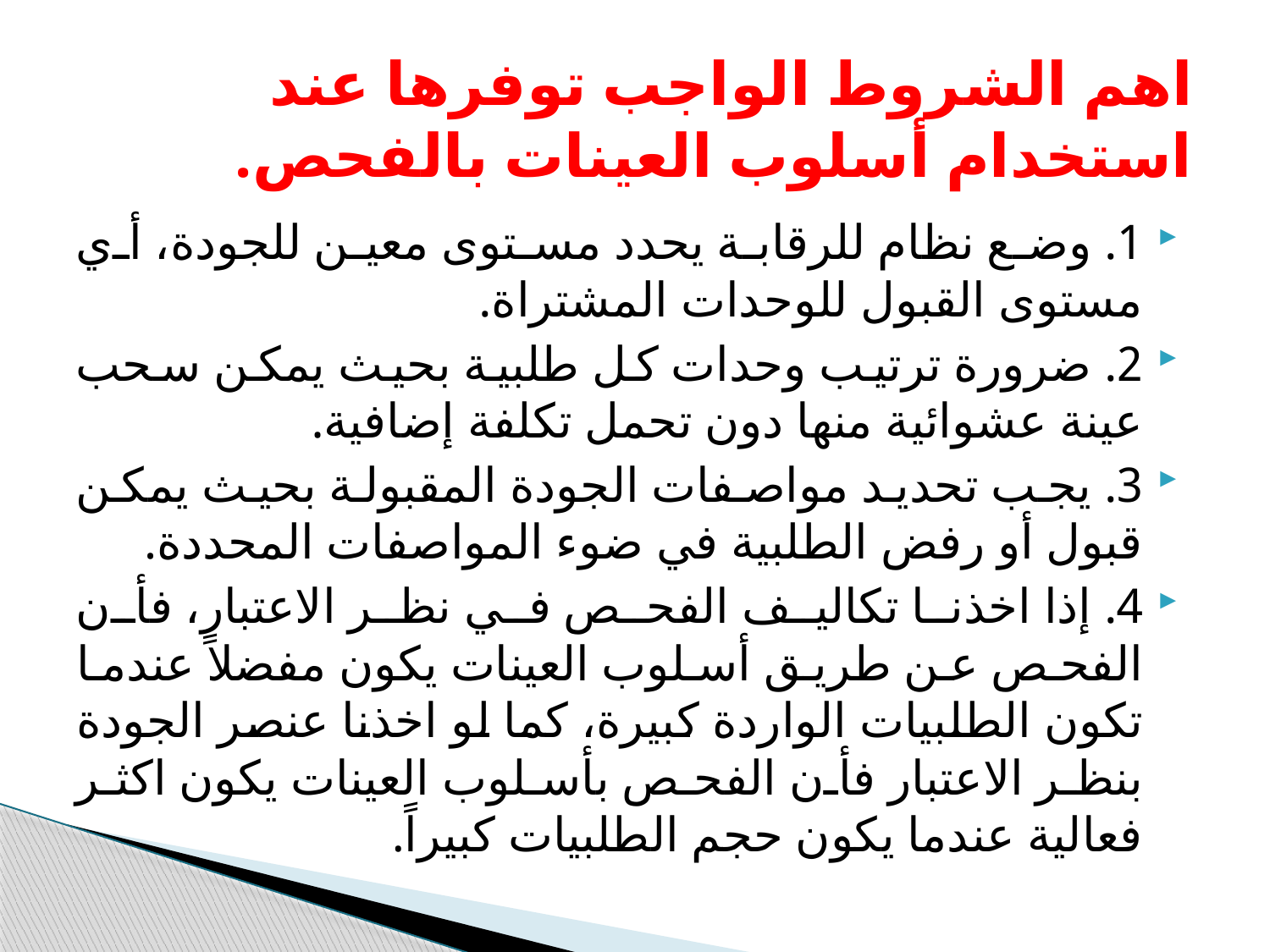

# اهم الشروط الواجب توفرها عند استخدام أسلوب العينات بالفحص.
1. وضع نظام للرقابة يحدد مستوى معين للجودة، أي مستوى القبول للوحدات المشتراة.
2. ضرورة ترتيب وحدات كل طلبية بحيث يمكن سحب عينة عشوائية منها دون تحمل تكلفة إضافية.
3. يجب تحديد مواصفات الجودة المقبولة بحيث يمكن قبول أو رفض الطلبية في ضوء المواصفات المحددة.
4. إذا اخذنا تكاليف الفحص في نظر الاعتبار، فأن الفحص عن طريق أسلوب العينات يكون مفضلاً عندما تكون الطلبيات الواردة كبيرة، كما لو اخذنا عنصر الجودة بنظر الاعتبار فأن الفحص بأسلوب العينات يكون اكثر فعالية عندما يكون حجم الطلبيات كبيراً.